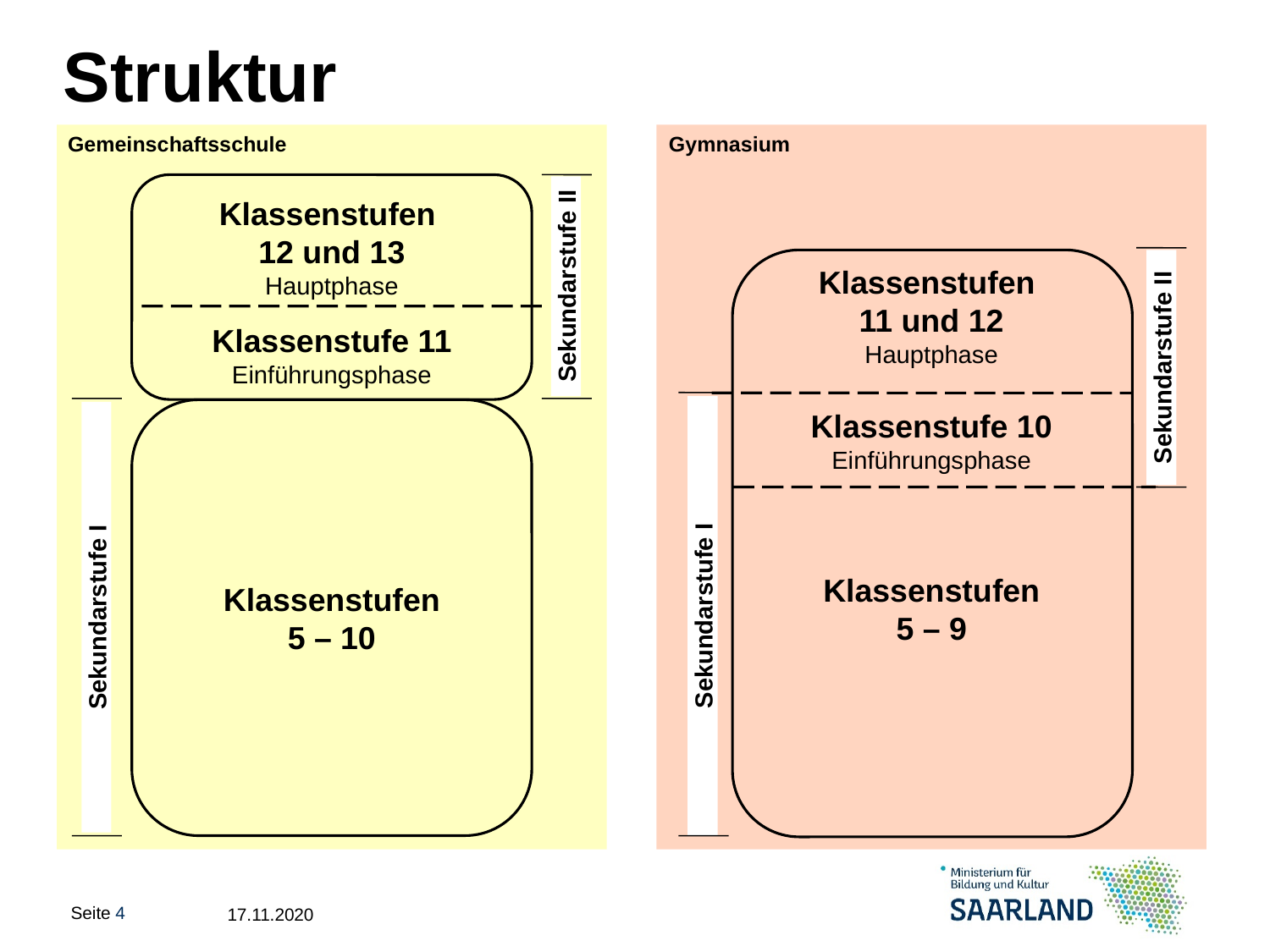

Struktur

Gemeinschaftsschule

Gymnasium
Klassenstufen
12 und 13
Hauptphase
Klassenstufe 11 Einführungsphase

Sekundarstufe II

Sekundarstufe II

Klassenstufen
11 und 12
Hauptphase
Klassenstufe 10 Einführungsphase

Sekundarstufe I

Sekundarstufe I

Klassenstufen
5 – 10

Klassenstufen
5 – 9
17.11.2020